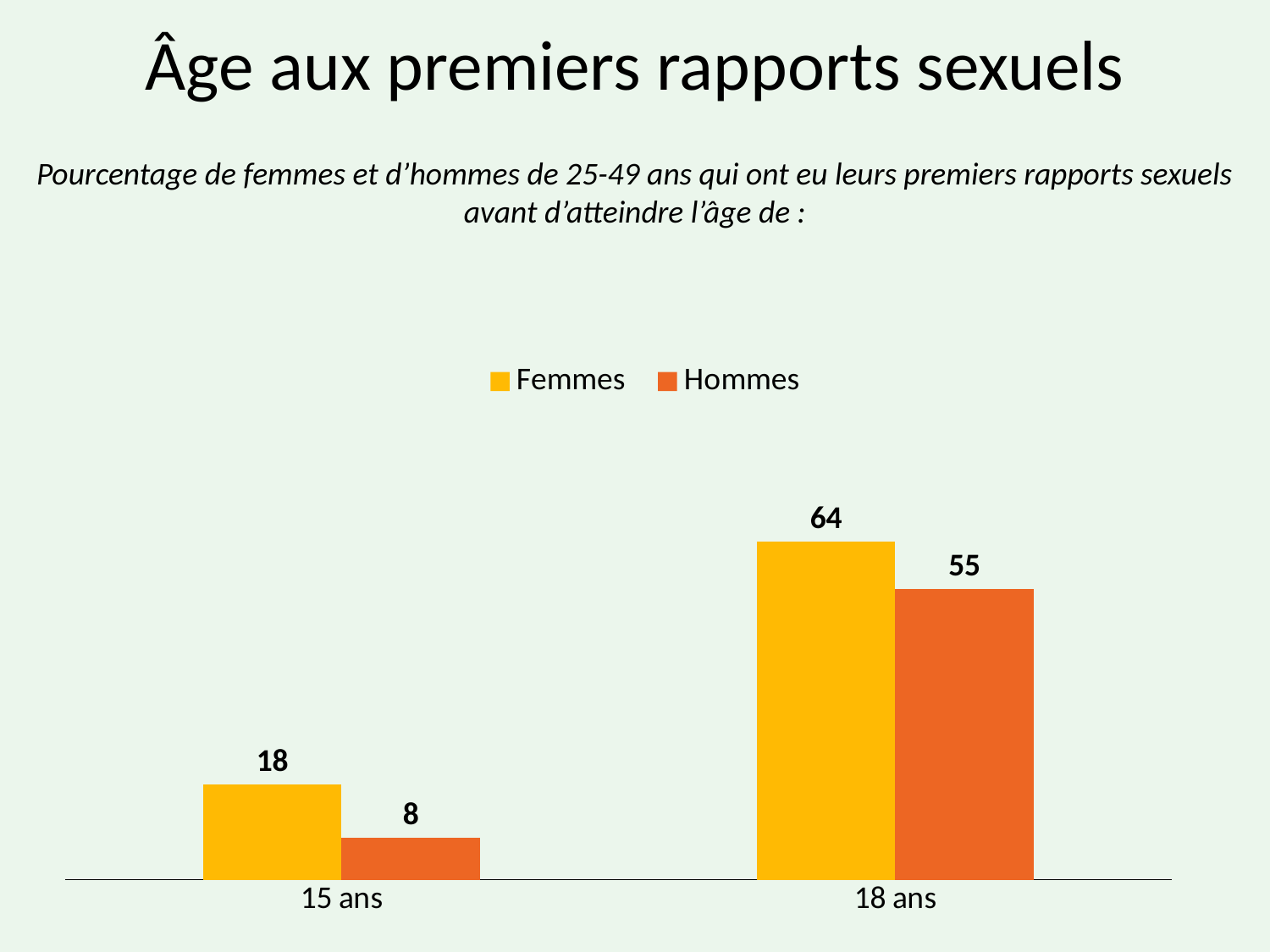

# Âge aux premiers rapports sexuels
Pourcentage de femmes et d’hommes de 25-49 ans qui ont eu leurs premiers rapports sexuels avant d’atteindre l’âge de :

### Chart

| Category | Femmes | Hommes |
|---|---|---|
| 15 ans | 18.0 | 8.0 |
| 18 ans | 64.0 | 55.0 |